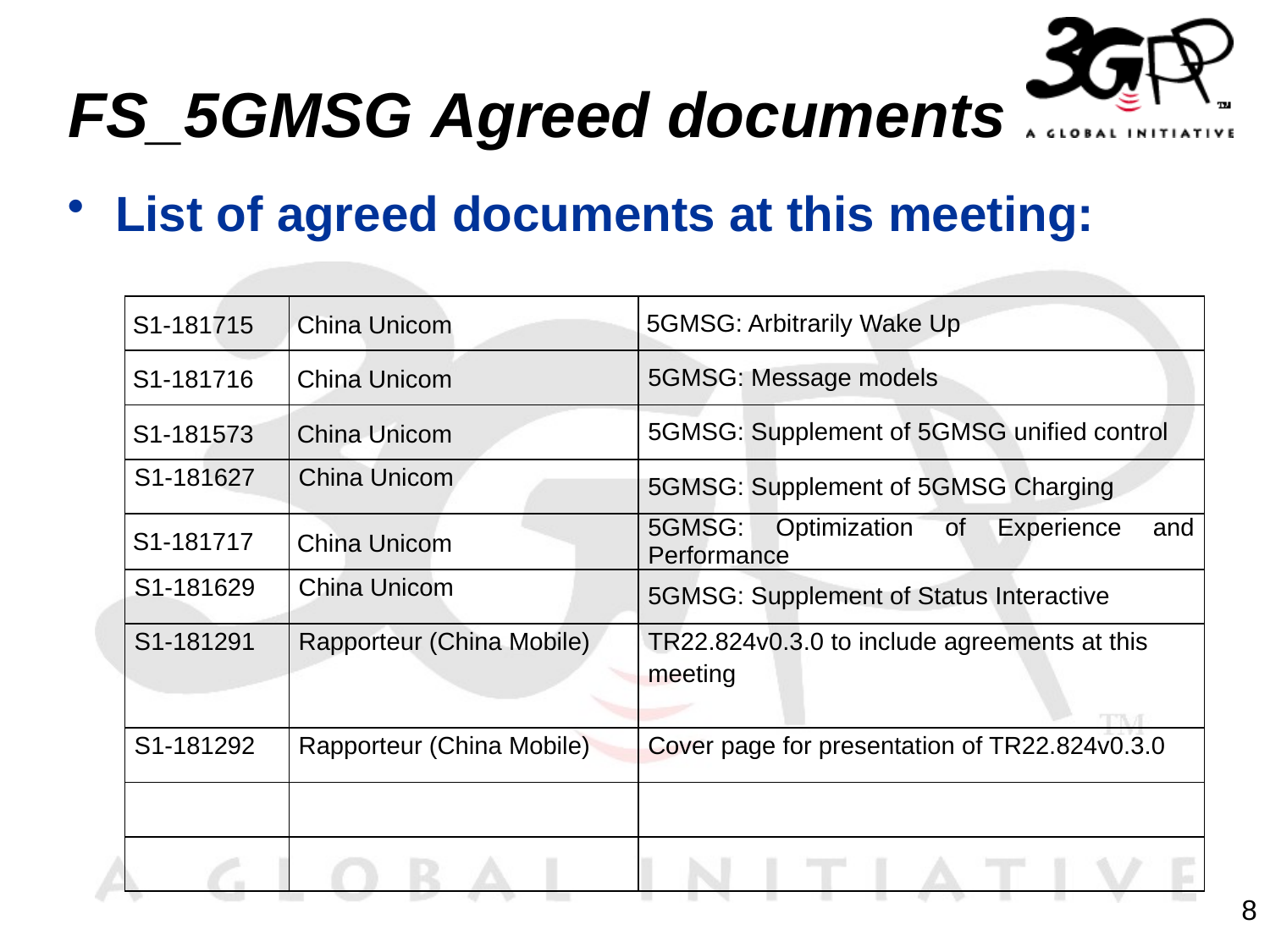

# FS_5GMSG Agreed documents
List of agreed documents at this meeting:

| S1-181715 | China Unicom | 5GMSG: Arbitrarily Wake Up |
| --- | --- | --- |
| S1-181716 | China Unicom | 5GMSG: Message models |
| S1-181573 | China Unicom | 5GMSG: Supplement of 5GMSG unified control |
| S1-181627 | China Unicom | 5GMSG: Supplement of 5GMSG Charging |
| S1-181717 | China Unicom | 5GMSG: Optimization of Experience and Performance |
| S1-181629 | China Unicom | 5GMSG: Supplement of Status Interactive |
| S1-181291 | Rapporteur (China Mobile) | TR22.824v0.3.0 to include agreements at this meeting |
| S1-181292 | Rapporteur (China Mobile) | Cover page for presentation of TR22.824v0.3.0 |
|  |  |  |
|  |  |  |
8